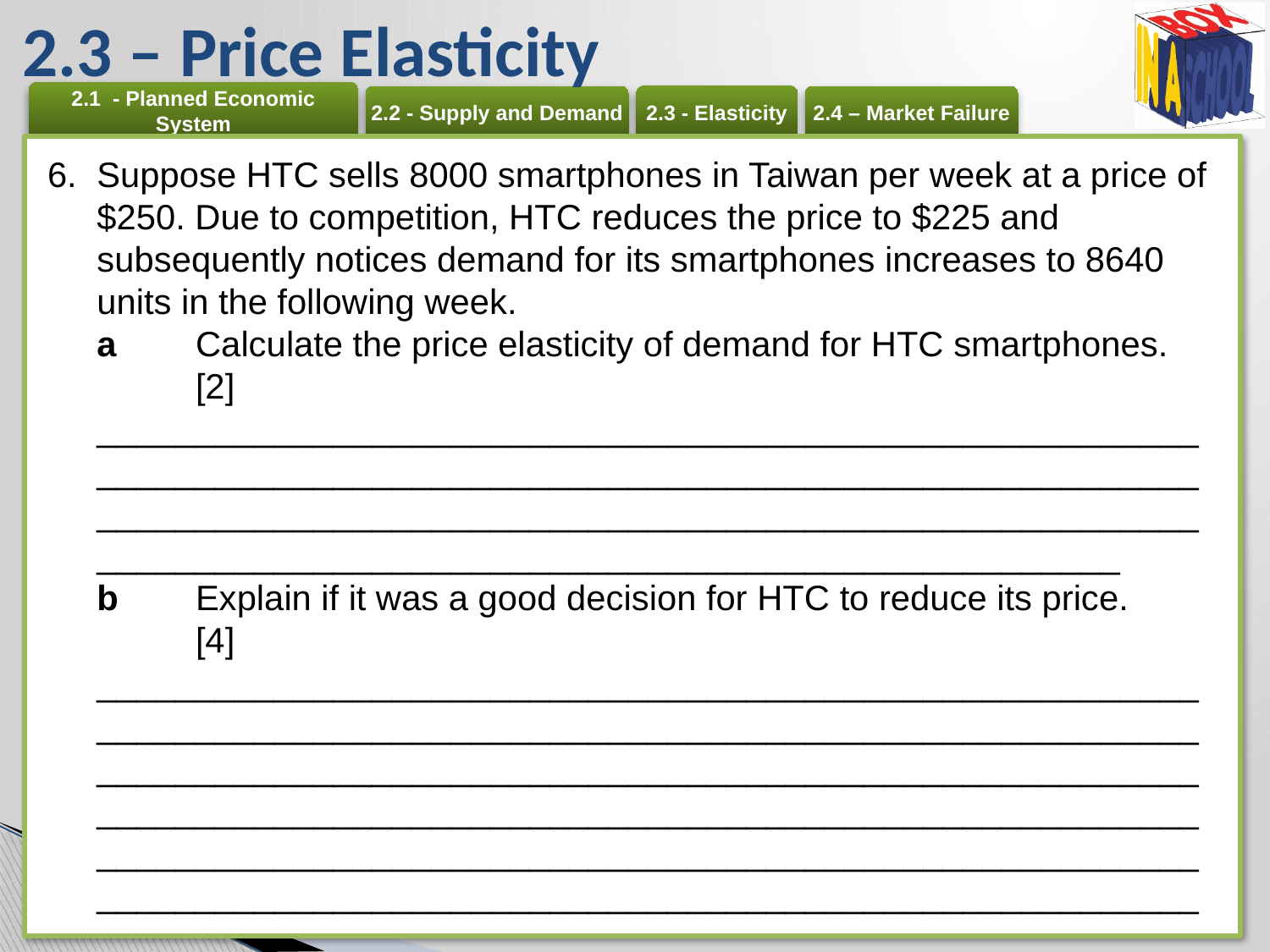

# 2.3 – Price Elasticity
Suppose HTC sells 8000 smartphones in Taiwan per week at a price of $250. Due to competition, HTC reduces the price to $225 and subsequently notices demand for its smartphones increases to 8640 units in the following week.
a 	Calculate the price elasticity of demand for HTC smartphones. 	[2]
____________________________________________________________________________________________________________________________________________________________________________________________________________________________
b 	Explain if it was a good decision for HTC to reduce its price.	[4]
________________________________________________________________________________________________________________________________________________________________________________________________________________________________________________________________________________________________________________________________________________________________________________________________________